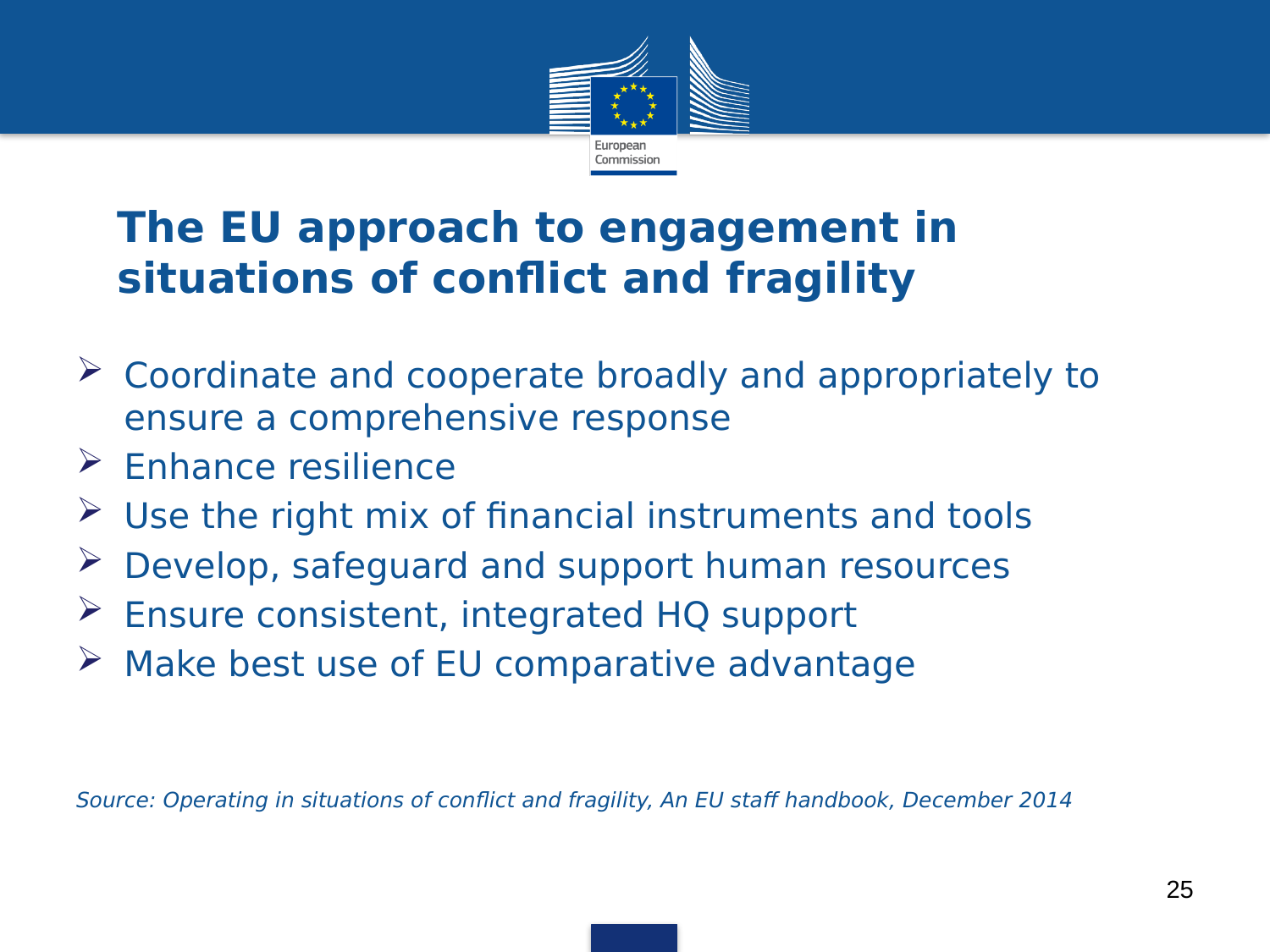

# The EU approach to engagement in situations of conflict and fragility
Coordinate and cooperate broadly and appropriately to ensure a comprehensive response
Enhance resilience
Use the right mix of financial instruments and tools
Develop, safeguard and support human resources
Ensure consistent, integrated HQ support
Make best use of EU comparative advantage

Source: Operating in situations of conflict and fragility, An EU staff handbook, December 2014
25